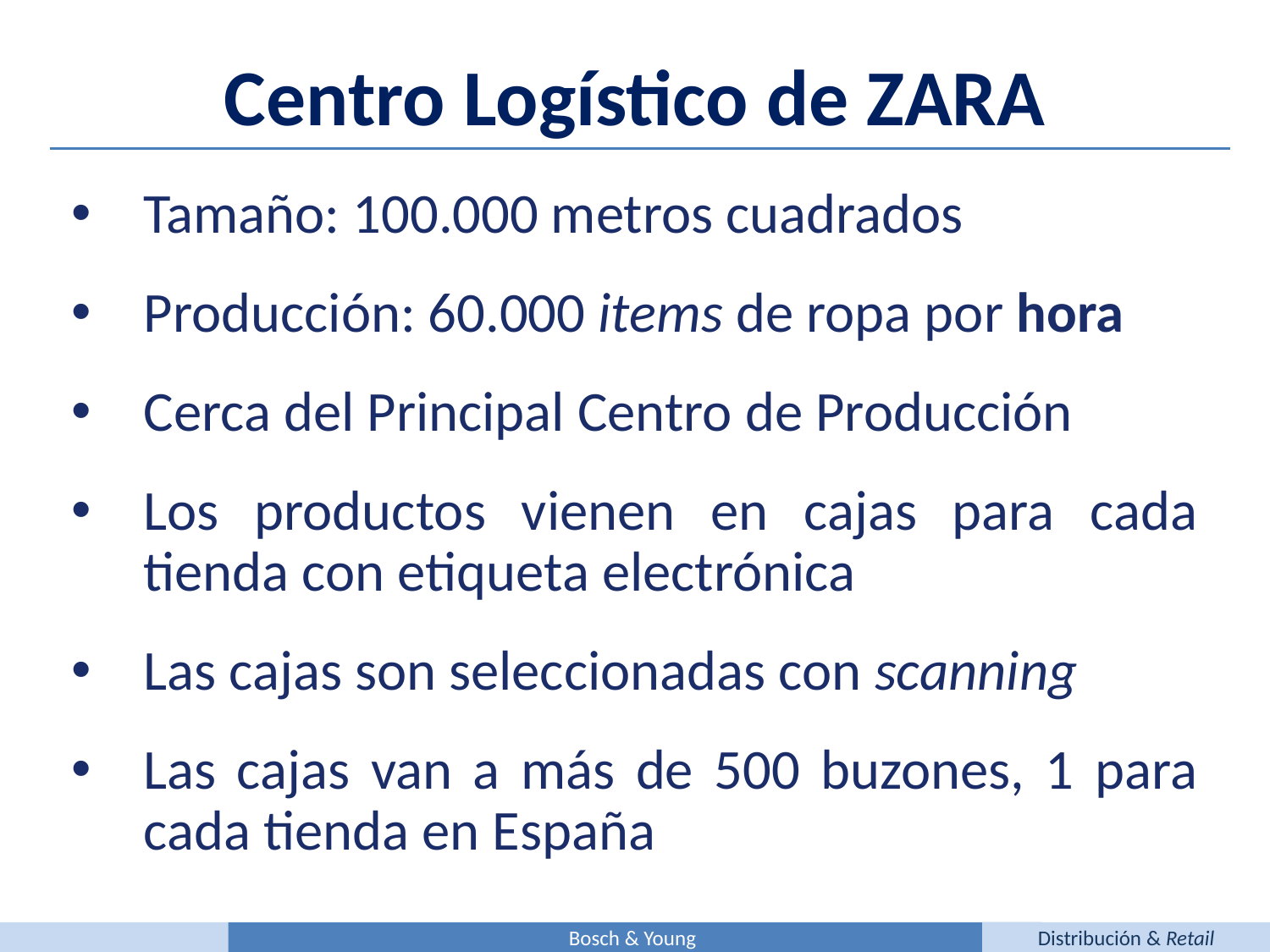

Centro Logístico de ZARA
Tamaño: 100.000 metros cuadrados

Producción: 60.000 items de ropa por hora

Cerca del Principal Centro de Producción

Los productos vienen en cajas para cada tienda con etiqueta electrónica

Las cajas son seleccionadas con scanning

Las cajas van a más de 500 buzones, 1 para cada tienda en España

Bosch & Young
Distribución & Retail